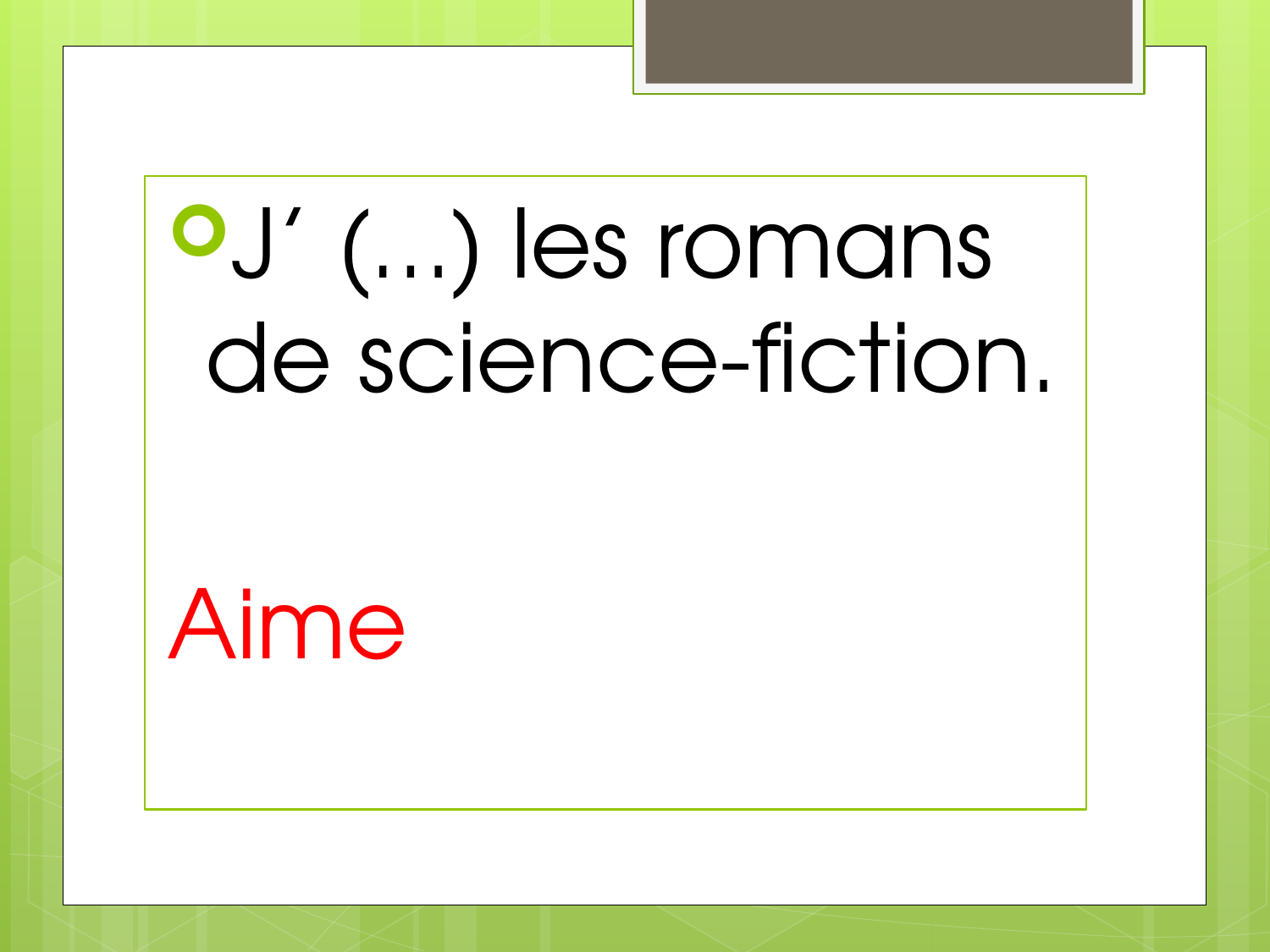

J’ (…) les romans de science-fiction.

Aime